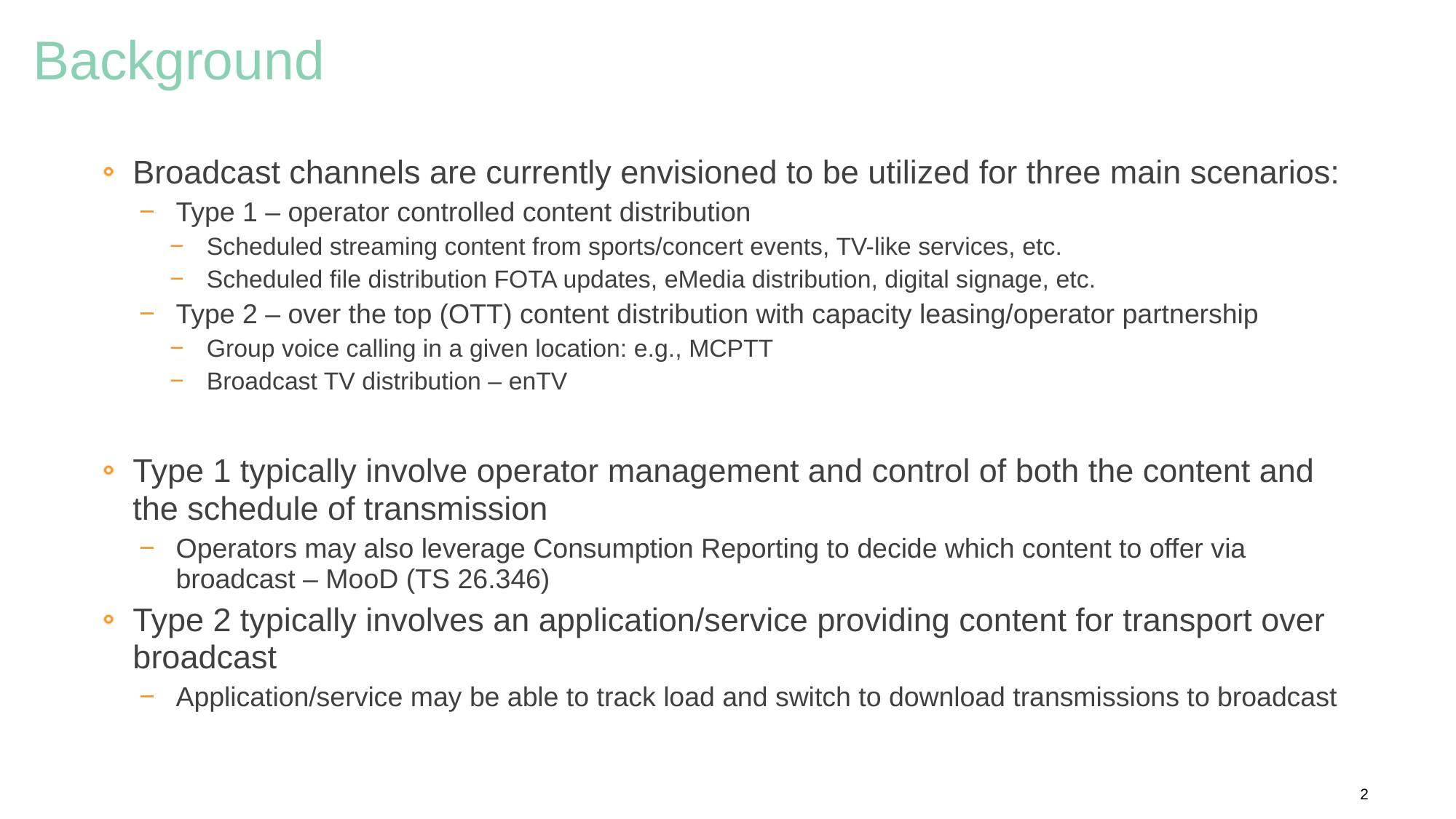

# Background
Broadcast channels are currently envisioned to be utilized for three main scenarios:
Type 1 – operator controlled content distribution
Scheduled streaming content from sports/concert events, TV-like services, etc.
Scheduled file distribution FOTA updates, eMedia distribution, digital signage, etc.
Type 2 – over the top (OTT) content distribution with capacity leasing/operator partnership
Group voice calling in a given location: e.g., MCPTT
Broadcast TV distribution – enTV

Type 1 typically involve operator management and control of both the content and the schedule of transmission
Operators may also leverage Consumption Reporting to decide which content to offer via broadcast – MooD (TS 26.346)
Type 2 typically involves an application/service providing content for transport over broadcast
Application/service may be able to track load and switch to download transmissions to broadcast